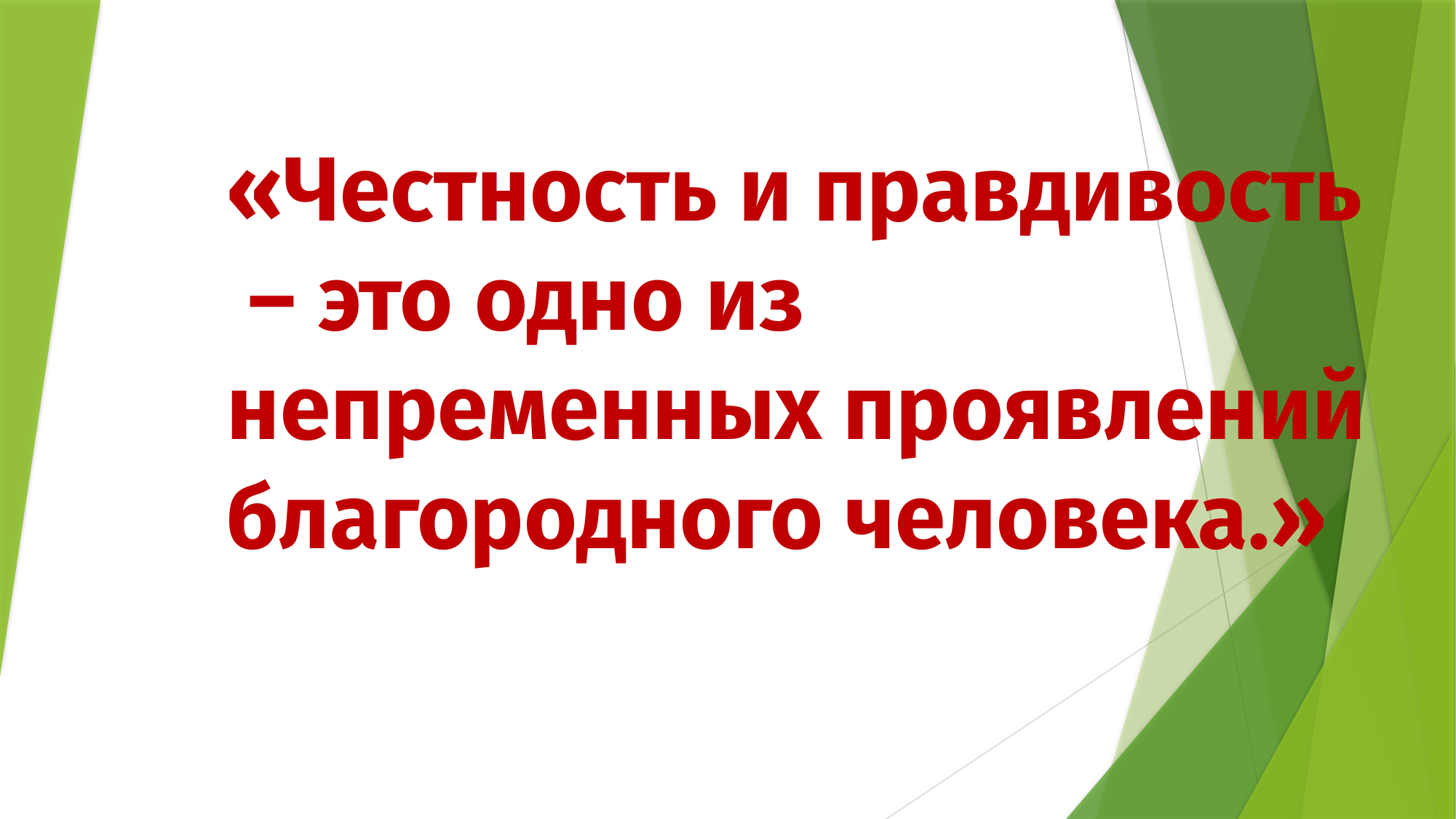

#
«Честность и правдивость  – это одно из непременных проявлений благородного человека.»